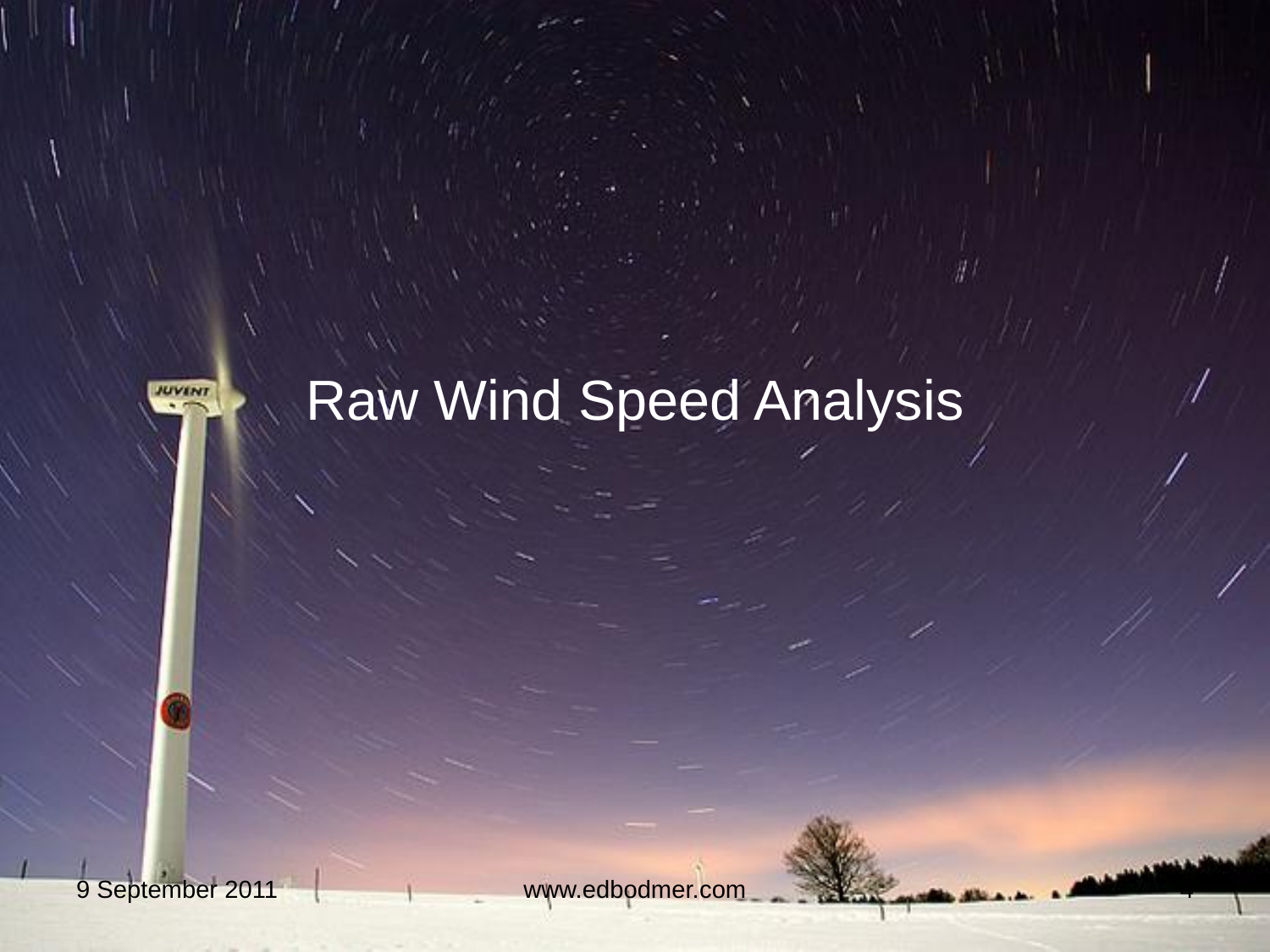

# Raw Wind Speed Analysis
9 September 2011
www.edbodmer.com
4